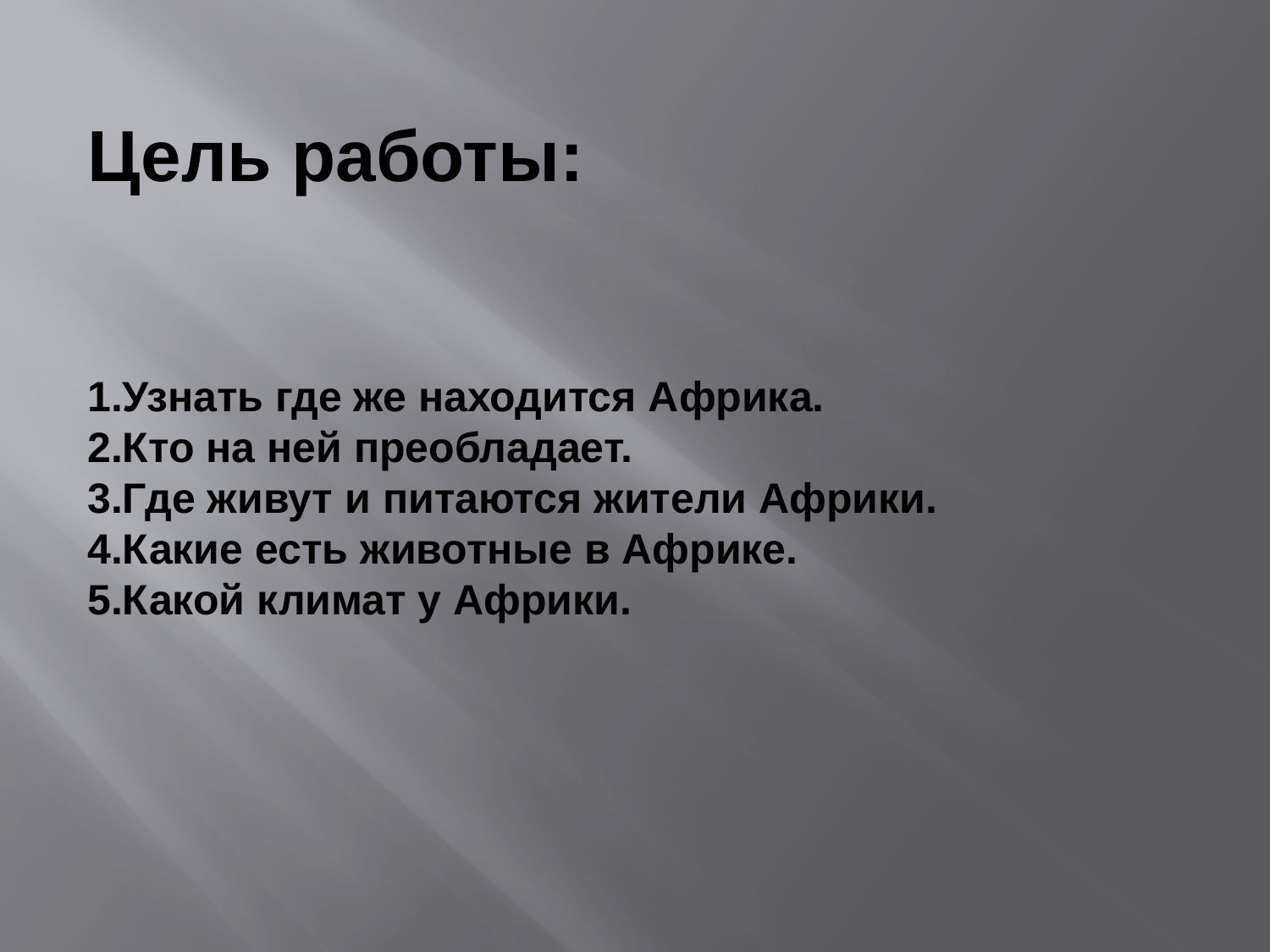

# Цель работы: 1.Узнать где же находится Африка. 2.Кто на ней преобладает. 3.Где живут и питаются жители Африки. 4.Какие есть животные в Африке. 5.Какой климат у Африки.